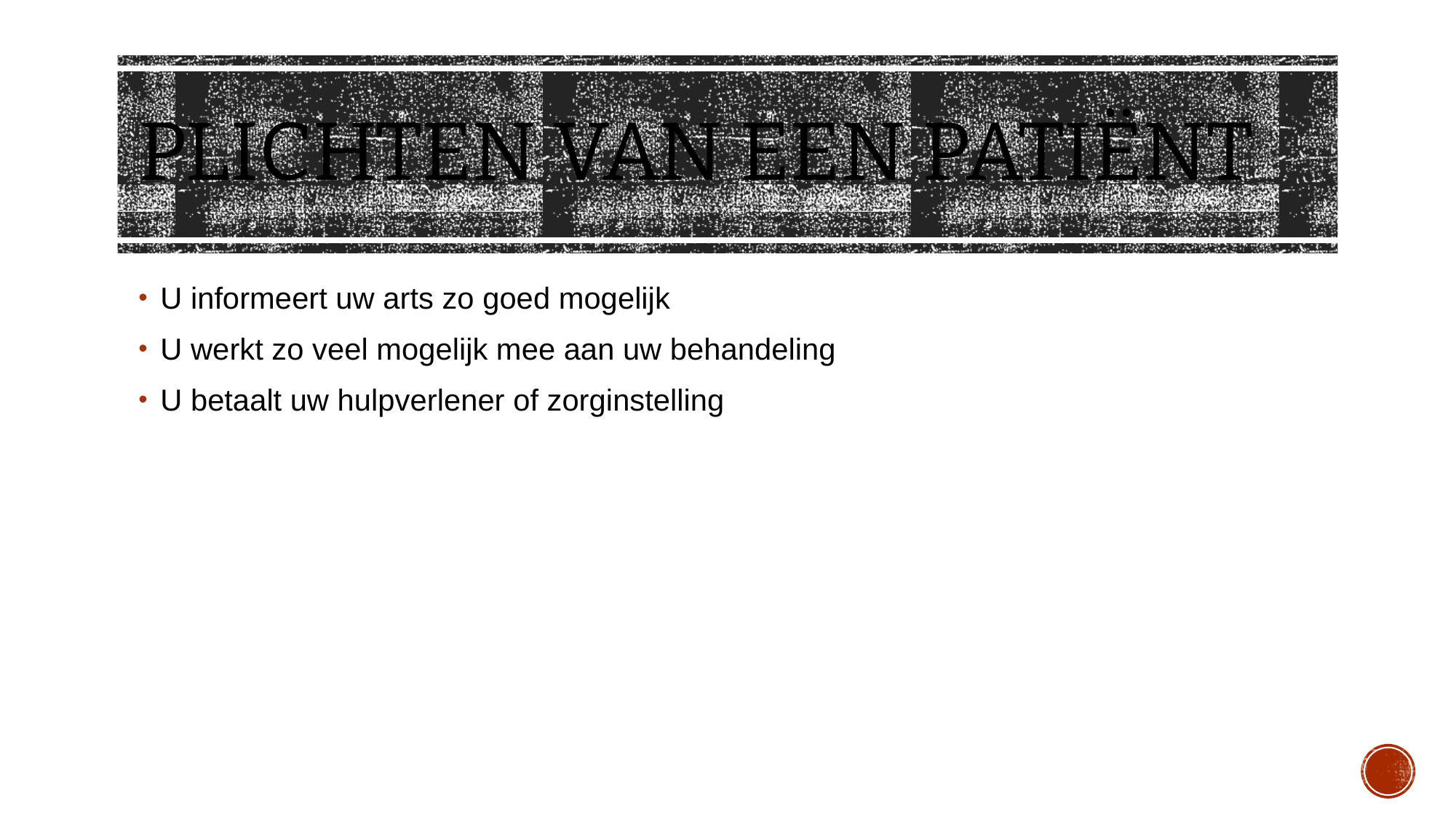

# Plichten van een patiënt

U informeert uw arts zo goed mogelijk
U werkt zo veel mogelijk mee aan uw behandeling
U betaalt uw hulpverlener of zorginstelling